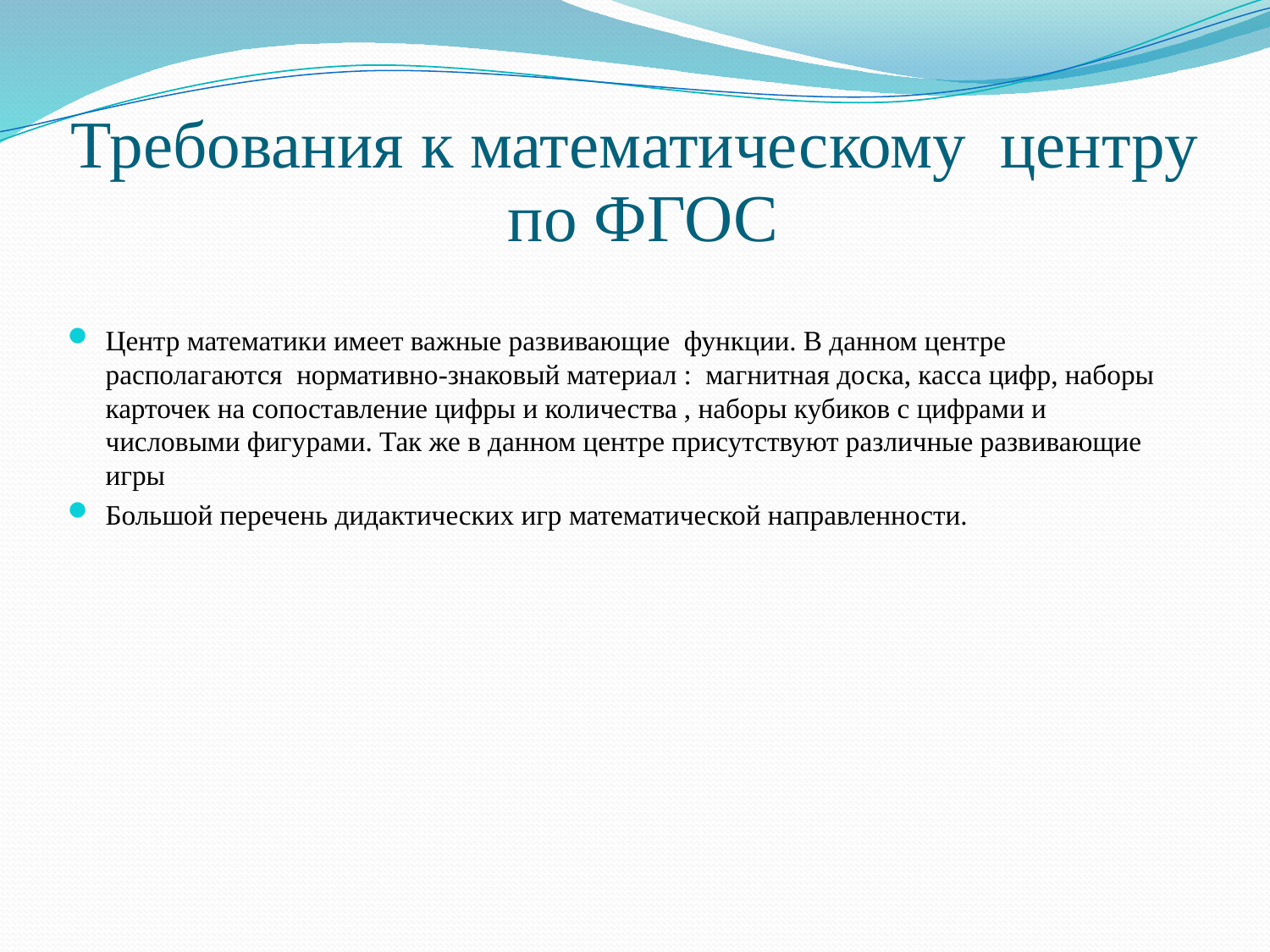

# Требования к математическому  центру  по ФГОС
Центр математики имеет важные развивающие  функции. В данном центре располагаются  нормативно-знаковый материал :  магнитная доска, касса цифр, наборы карточек на сопоставление цифры и количества , наборы кубиков с цифрами и числовыми фигурами. Так же в данном центре присутствуют различные развивающие игры
Большой перечень дидактических игр математической направленности.